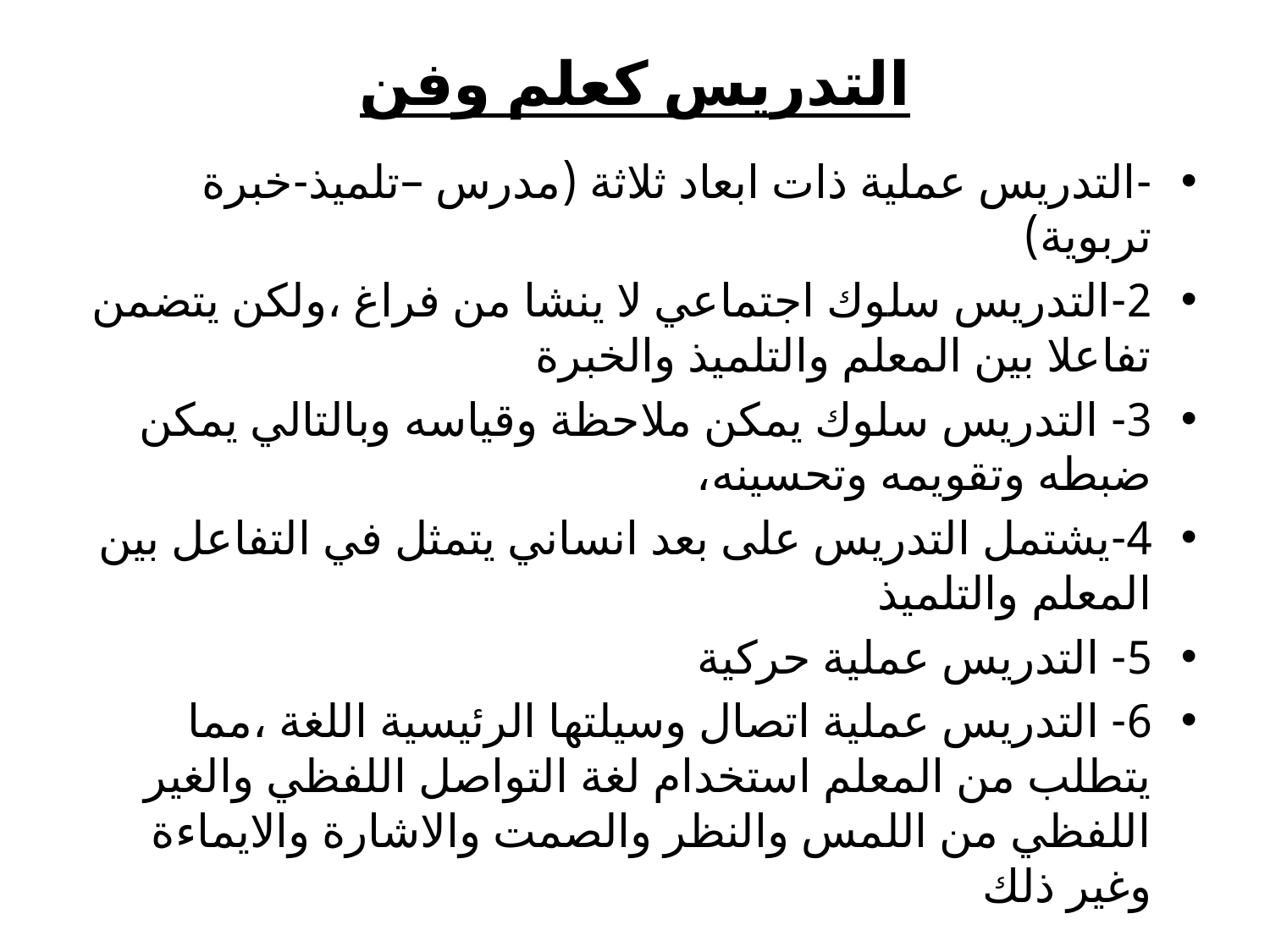

# التدريس كعلم وفن
-التدريس عملية ذات ابعاد ثلاثة (مدرس –تلميذ-خبرة تربوية)
2-التدريس سلوك اجتماعي لا ينشا من فراغ ،ولكن يتضمن تفاعلا بين المعلم والتلميذ والخبرة
3- التدريس سلوك يمكن ملاحظة وقياسه وبالتالي يمكن ضبطه وتقويمه وتحسينه،
4-يشتمل التدريس على بعد انساني يتمثل في التفاعل بين المعلم والتلميذ
5- التدريس عملية حركية
6- التدريس عملية اتصال وسيلتها الرئيسية اللغة ،مما يتطلب من المعلم استخدام لغة التواصل اللفظي والغير اللفظي من اللمس والنظر والصمت والاشارة والايماءة وغير ذلك